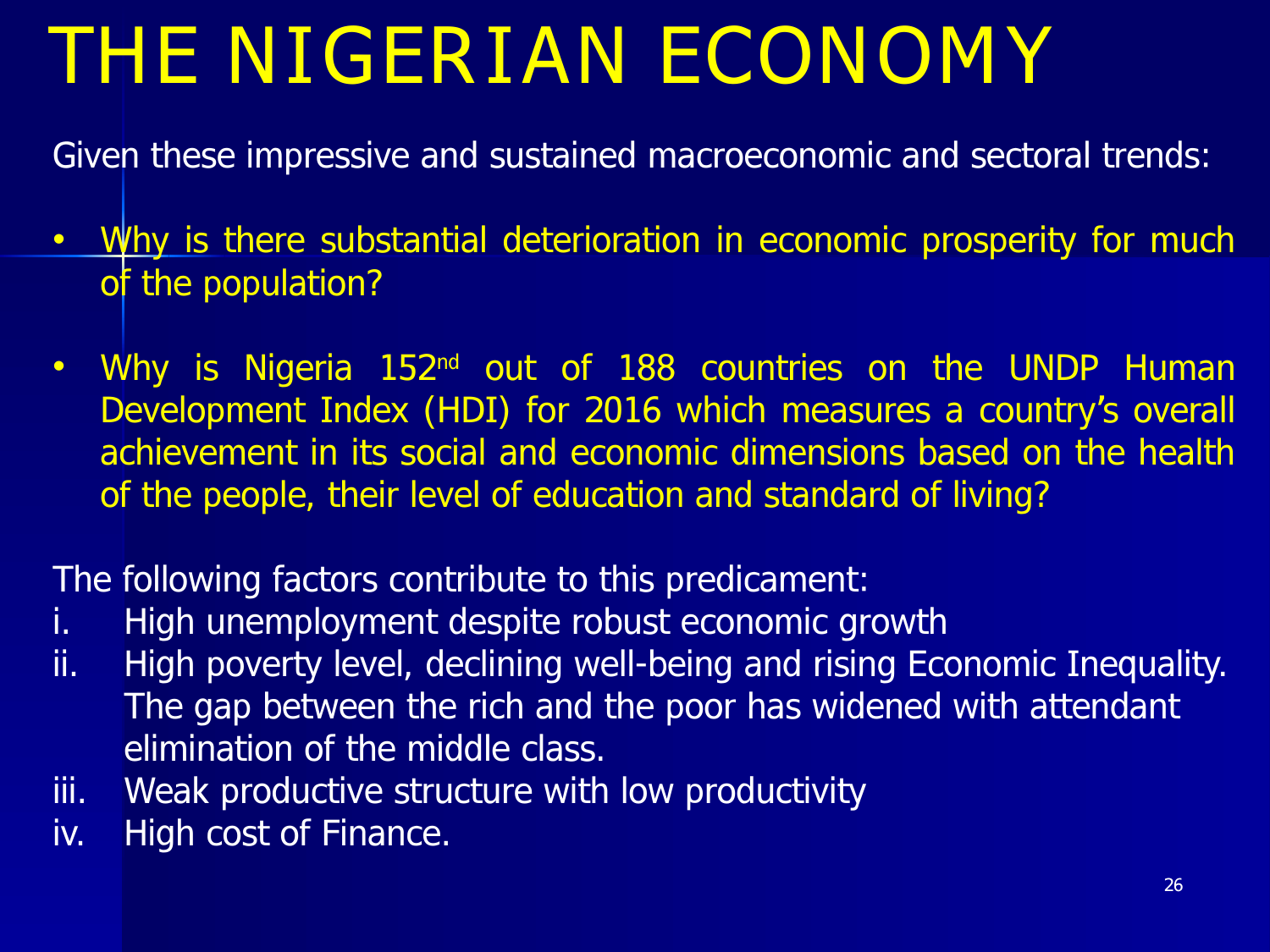

THE NIGERIAN ECONOMY
Given these impressive and sustained macroeconomic and sectoral trends:

Why is there substantial deterioration in economic prosperity for much of the population?

Why is Nigeria 152nd out of 188 countries on the UNDP Human Development Index (HDI) for 2016 which measures a country’s overall achievement in its social and economic dimensions based on the health of the people, their level of education and standard of living?

The following factors contribute to this predicament:
High unemployment despite robust economic growth
High poverty level, declining well-being and rising Economic Inequality. The gap between the rich and the poor has widened with attendant elimination of the middle class.
Weak productive structure with low productivity
High cost of Finance.

26